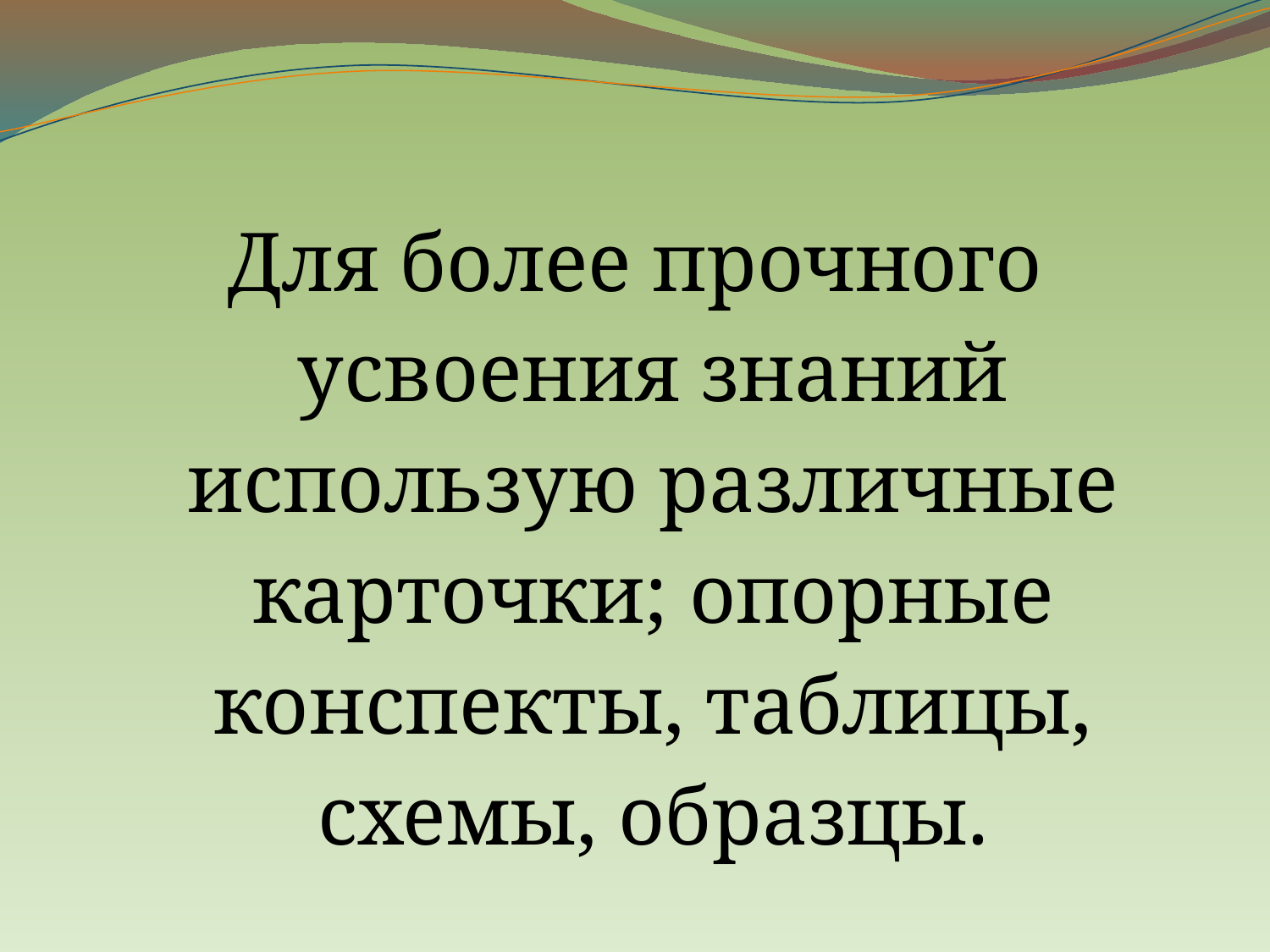

Для более прочного усвоения знаний использую различные карточки; опорные конспекты, таблицы, схемы, образцы.